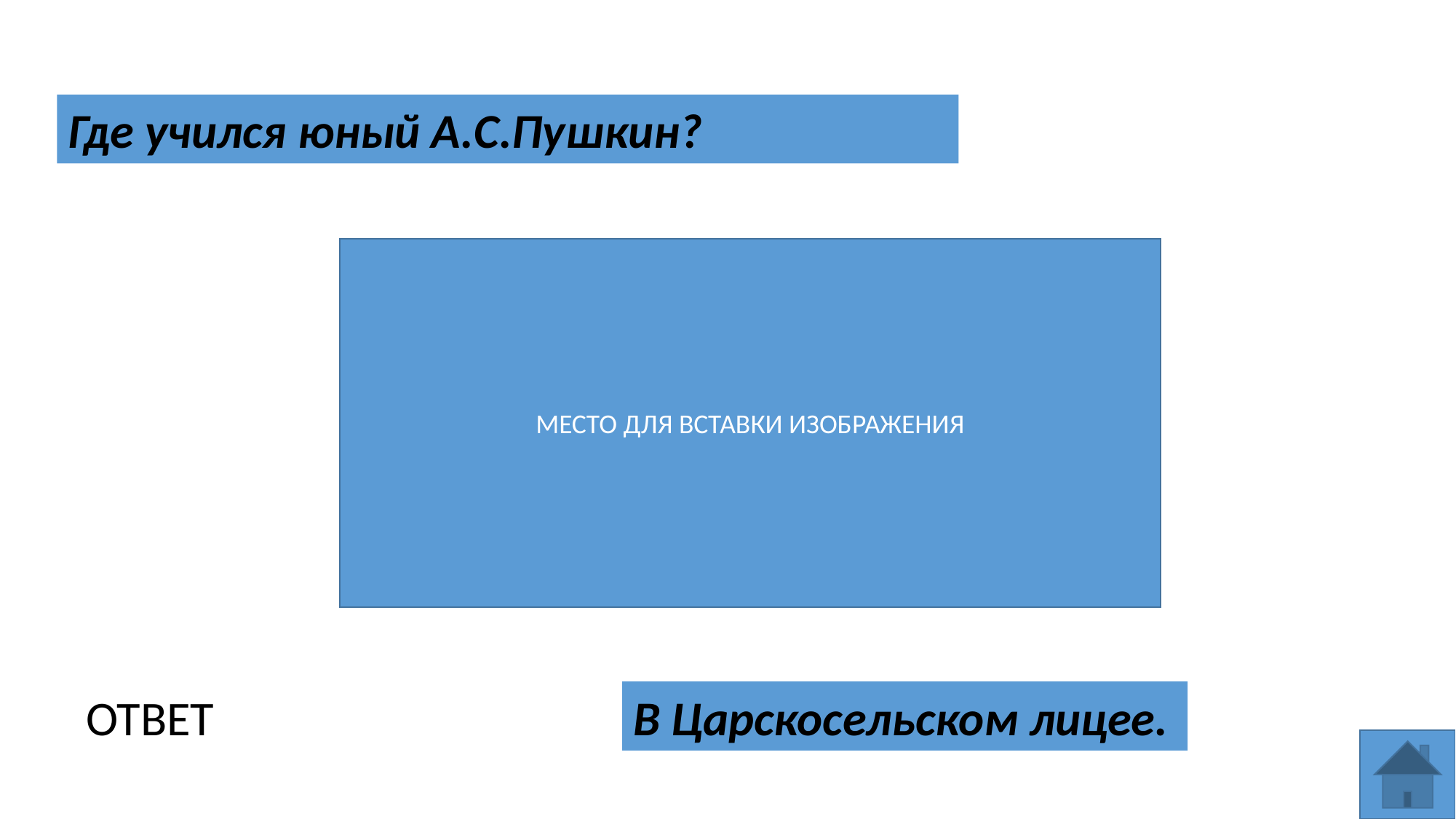

Где учился юный А.С.Пушкин?
МЕСТО ДЛЯ ВСТАВКИ ИЗОБРАЖЕНИЯ
В Царскосельском лицее.
ОТВЕТ